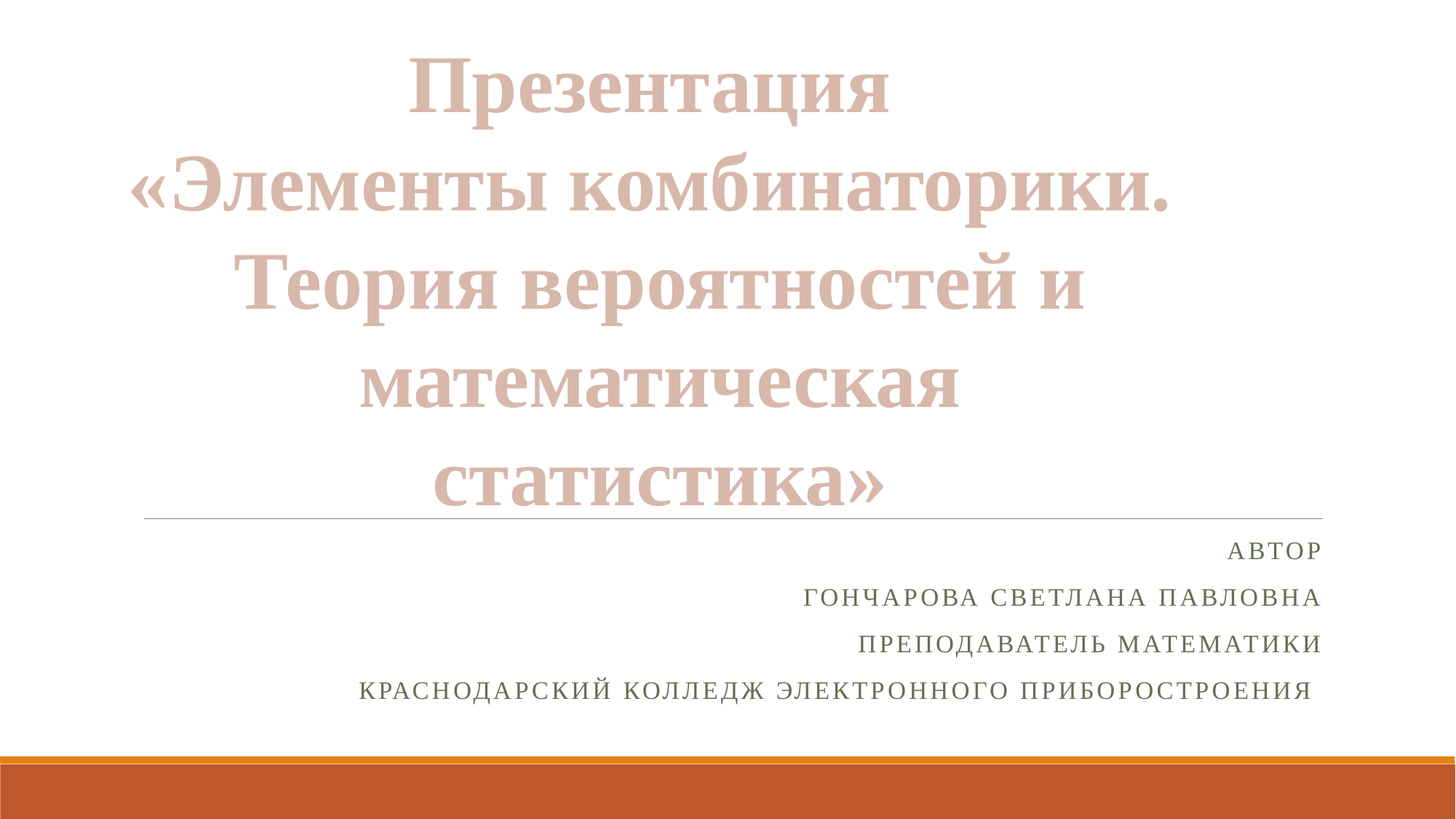

Презентация
«Элементы комбинаторики.
Теория вероятностей и математическая статистика»
#
Автор
Гончарова Светлана Павловна
Преподаватель математики
Краснодарский колледж электронного приборостроения